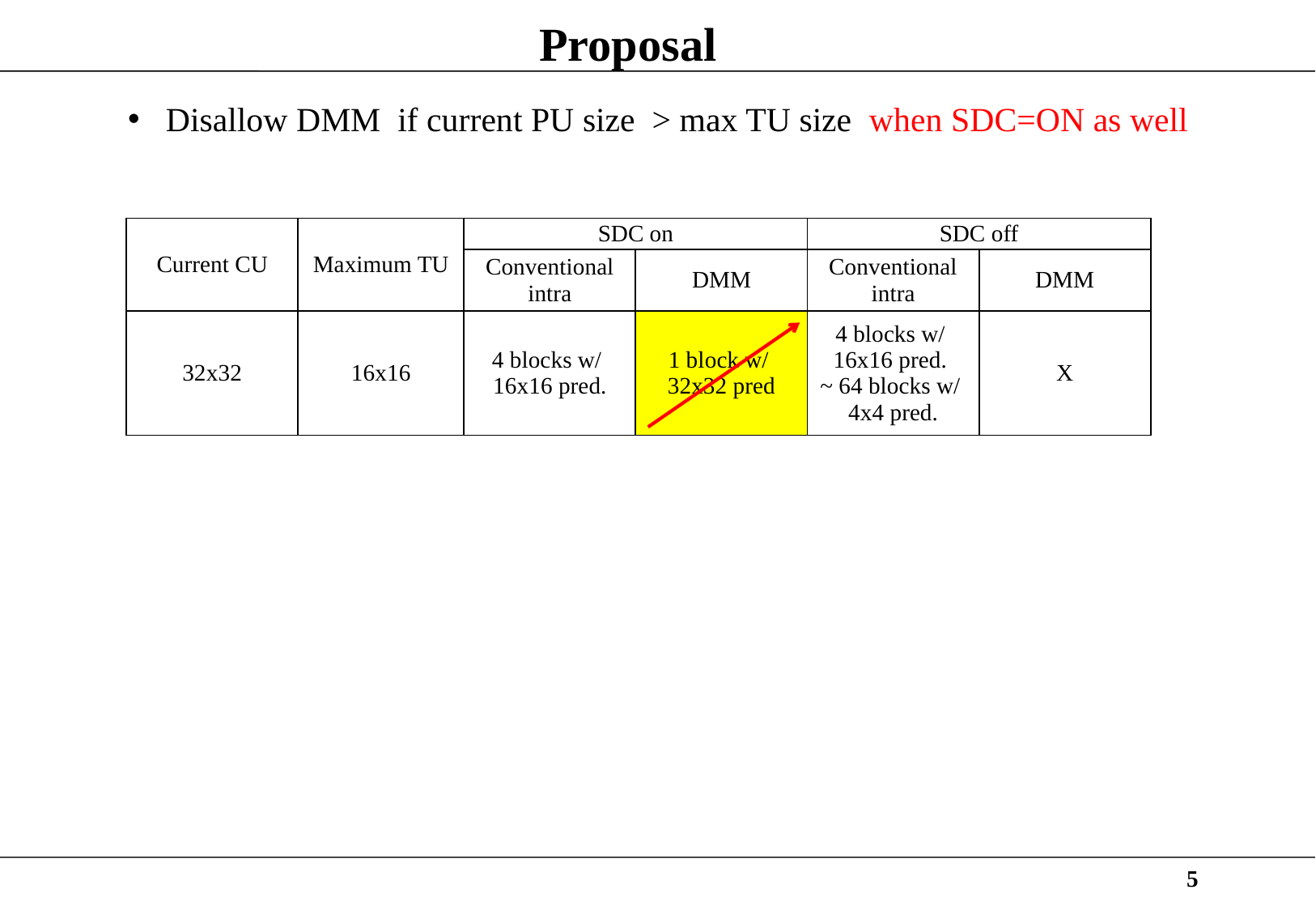

# Proposal
Disallow DMM  if current PU size  > max TU size  when SDC=ON as well

| Current CU | Maximum TU | SDC on |  | SDC off |  |
| --- | --- | --- | --- | --- | --- |
|  |  | Conventional intra | DMM | Conventional intra | DMM |
| 32x32 | 16x16 | 4 blocks w/ 16x16 pred. | 1 block w/ 32x32 pred | 4 blocks w/ 16x16 pred. ~ 64 blocks w/ 4x4 pred. | X |
5